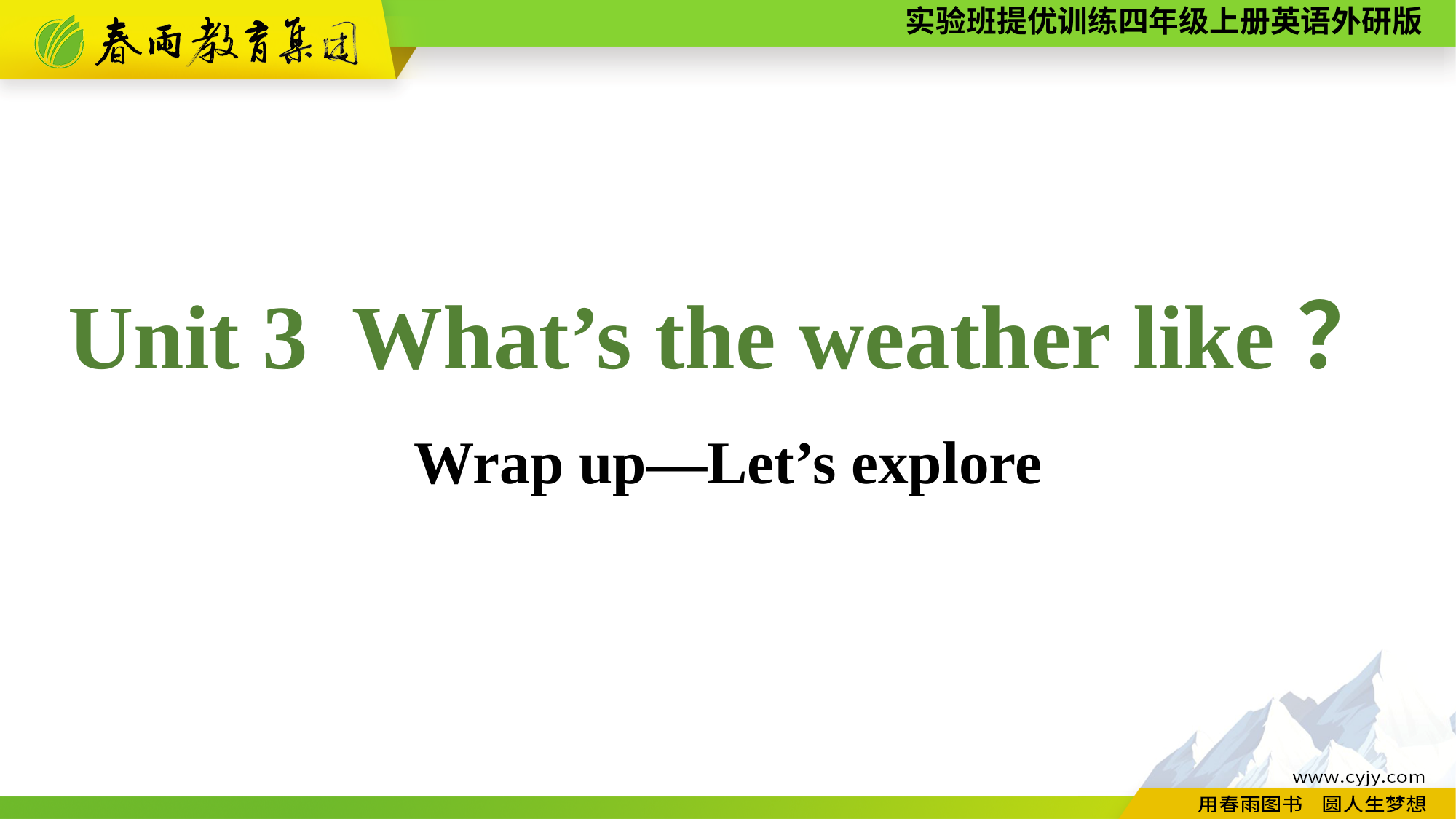

Unit 3  What’s the weather like？ Wrap up—Let’s explore